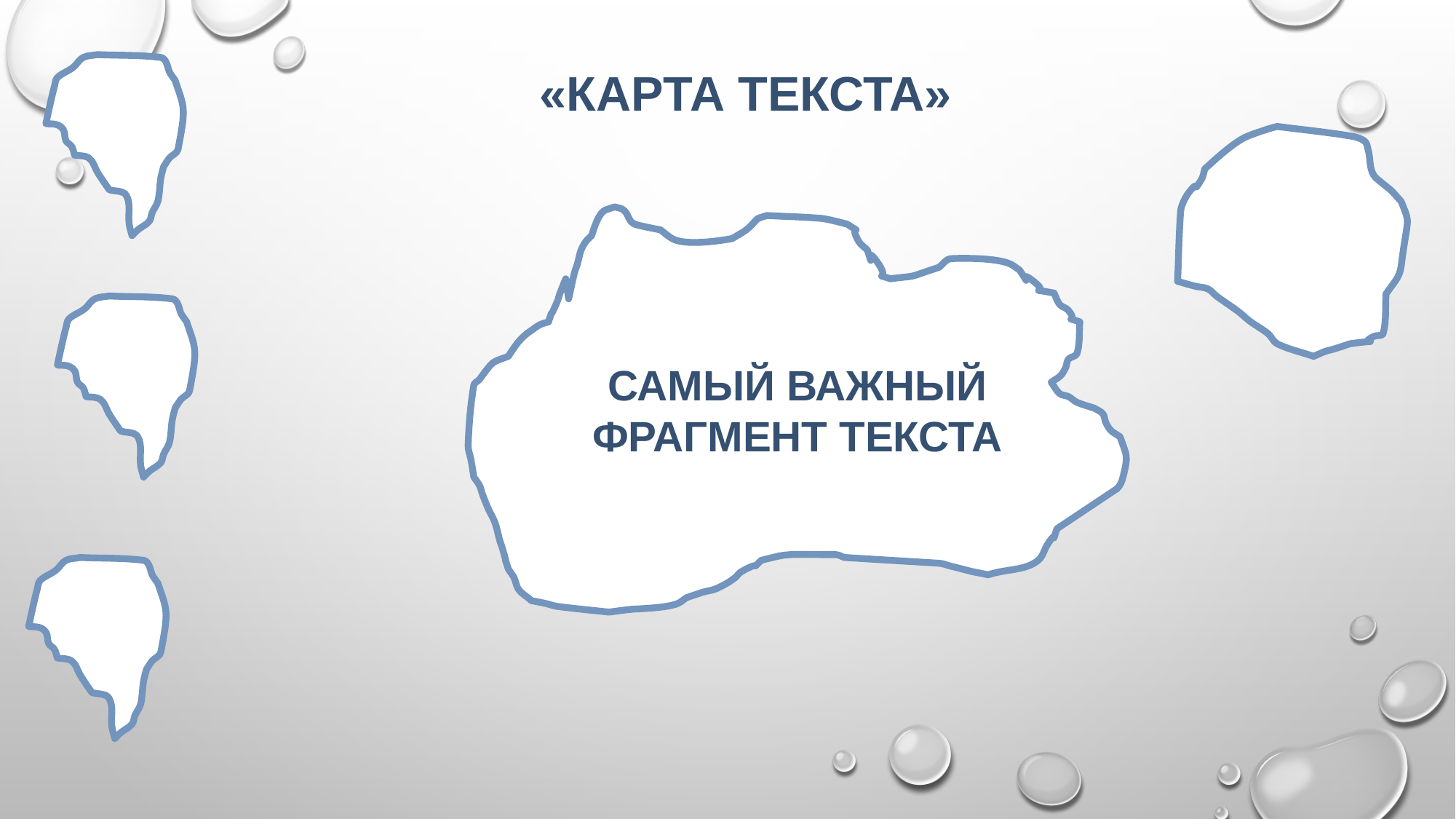

«КАРТА ТЕКСТА»

САМЫЙ ВАЖНЫЙ
ФРАГМЕНТ ТЕКСТА

НЕПОНЯТНЫЕ
ЧАСТИ ТЕКСТА
ДОПОЛНИТЕЛЬНАЯ
ИНФОРМАЦИЯ
ДЛЯ ПОНИМАНИЯ